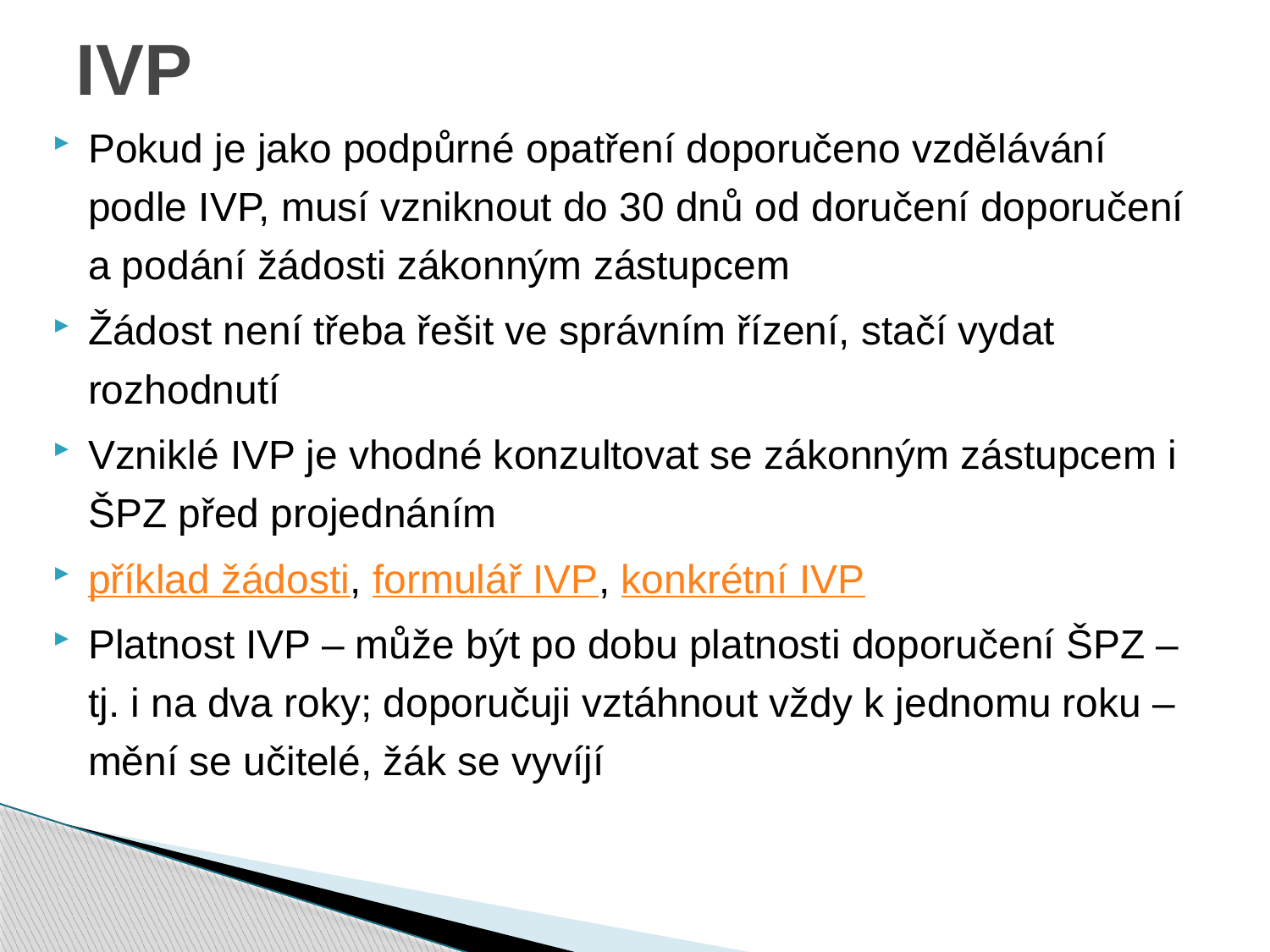

# IVP
Pokud je jako podpůrné opatření doporučeno vzdělávání podle IVP, musí vzniknout do 30 dnů od doručení doporučení a podání žádosti zákonným zástupcem
Žádost není třeba řešit ve správním řízení, stačí vydat rozhodnutí
Vzniklé IVP je vhodné konzultovat se zákonným zástupcem i ŠPZ před projednáním
příklad žádosti, formulář IVP, konkrétní IVP
Platnost IVP – může být po dobu platnosti doporučení ŠPZ – tj. i na dva roky; doporučuji vztáhnout vždy k jednomu roku – mění se učitelé, žák se vyvíjí